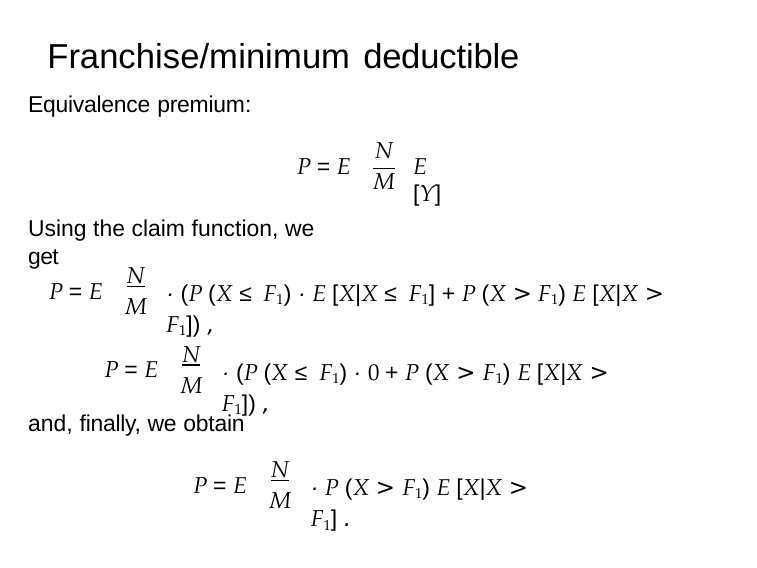

# Franchise/minimum deductible
Equivalence premium:

N
P = E
E [Y]
M

Using the claim function, we get

N M
P = E
· (P (X ≤ F1) · E [X|X ≤ F1] + P (X > F1) E [X|X > F1]) ,

N M
P = E
· (P (X ≤ F1) · 0 + P (X > F1) E [X|X > F1]) ,
and, finally, we obtain

N M
P = E
· P (X > F1) E [X|X > F1] .